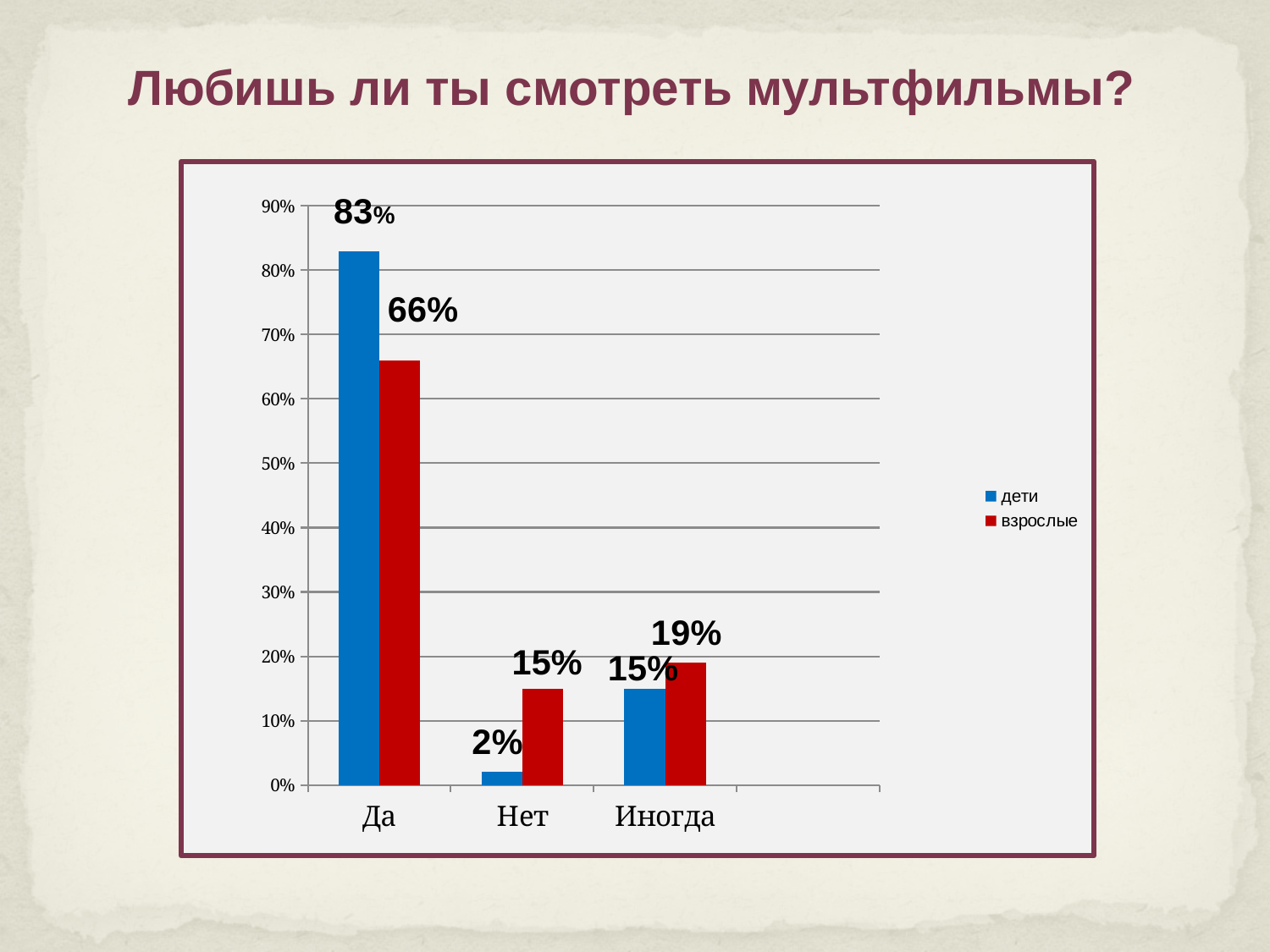

Любишь ли ты смотреть мультфильмы?

### Chart

| Category | дети | взрослые |
|---|---|---|
| Да | 0.8300000000000004 | 0.6600000000000006 |
| Нет | 0.020000000000000018 | 0.1500000000000001 |
| Иногда | 0.1500000000000001 | 0.1900000000000001 |